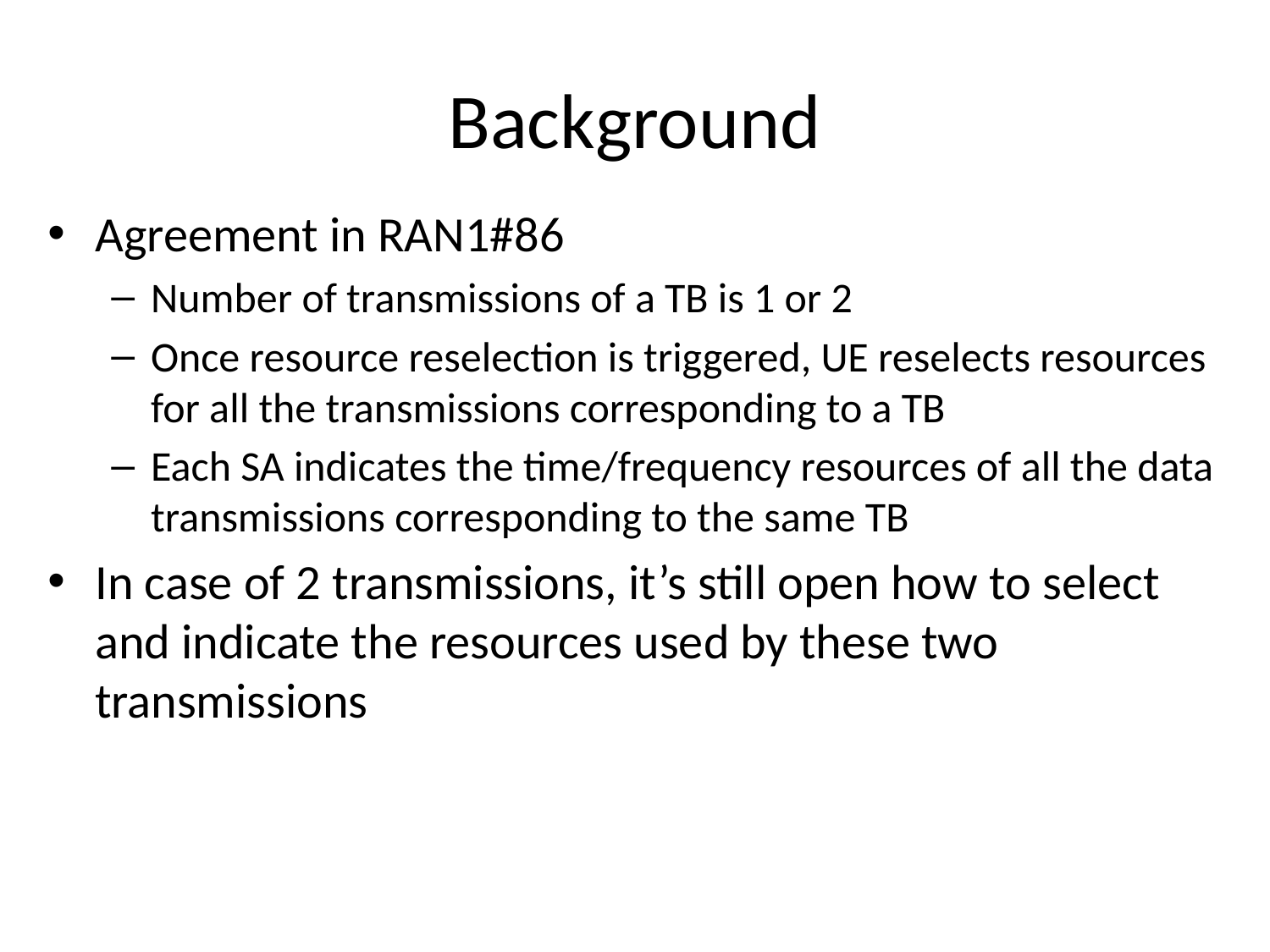

# Background
Agreement in RAN1#86
Number of transmissions of a TB is 1 or 2
Once resource reselection is triggered, UE reselects resources for all the transmissions corresponding to a TB
Each SA indicates the time/frequency resources of all the data transmissions corresponding to the same TB
In case of 2 transmissions, it’s still open how to select and indicate the resources used by these two transmissions